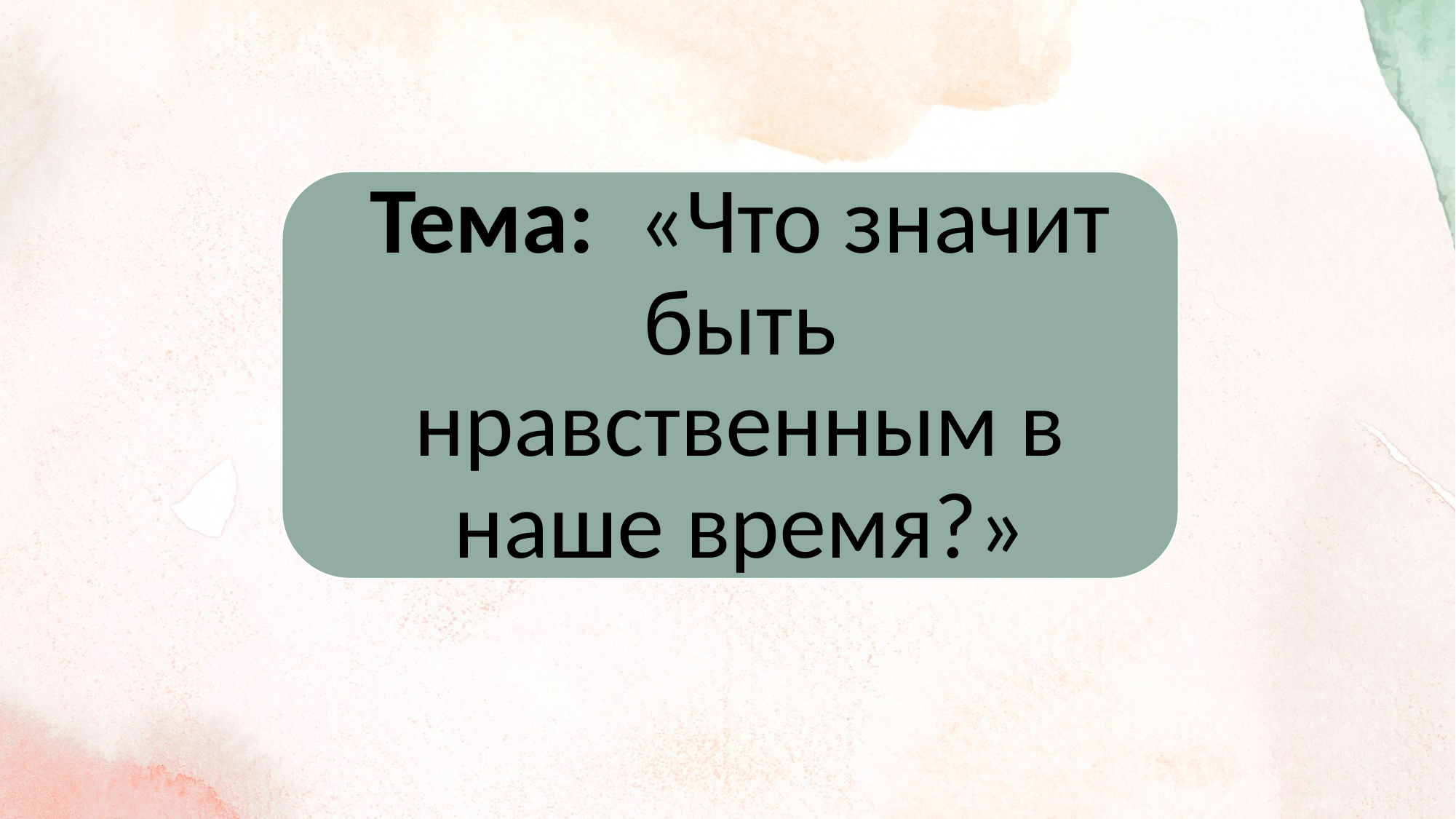

Тема:  «Что значит быть нравственным в наше время?»